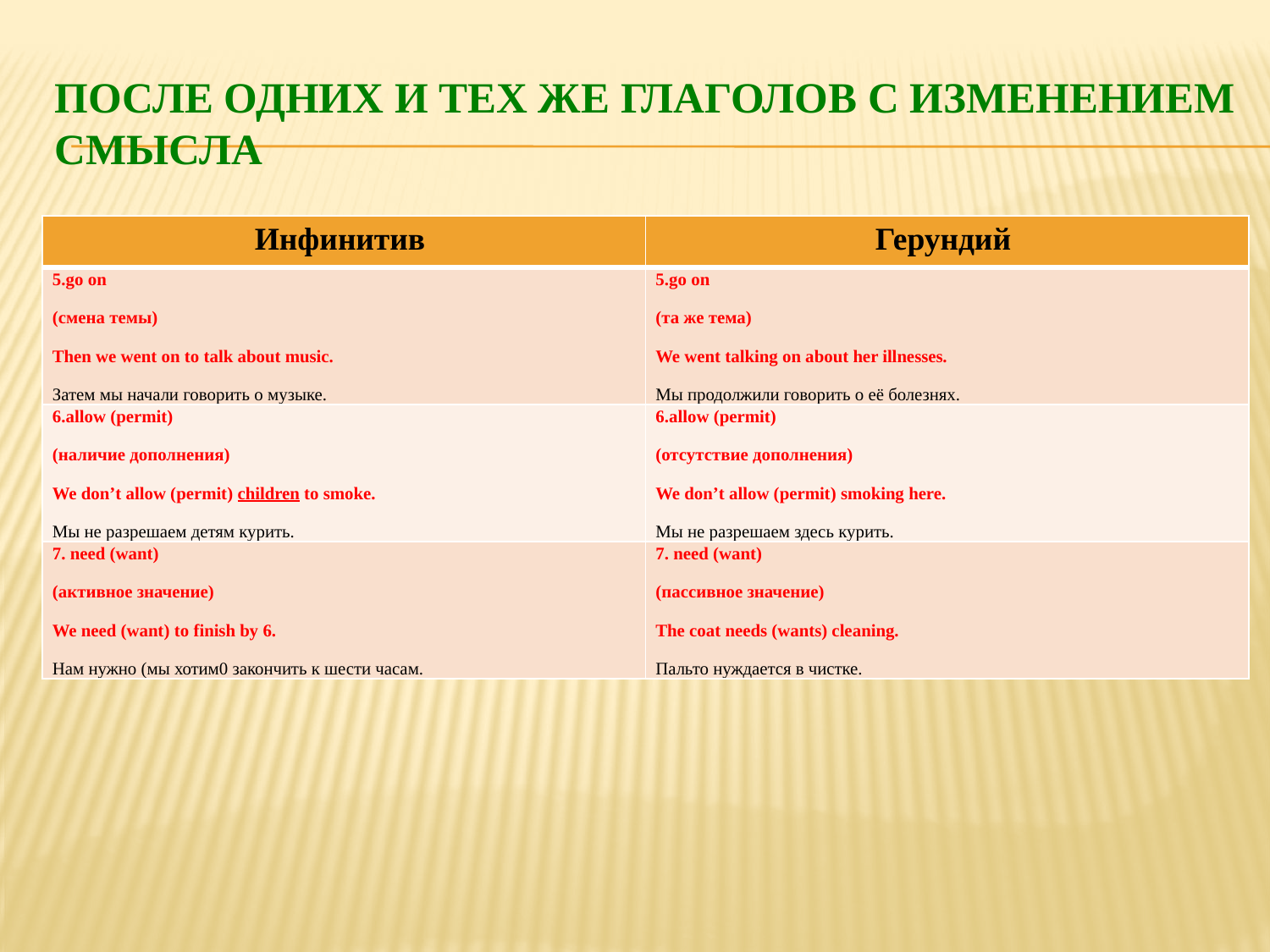

# После одних и тех же глаголов с изменением смысла
| Инфинитив | Герундий |
| --- | --- |
| 5.go on (смена темы) Then we went on to talk about music. Затем мы начали говорить о музыке. | 5.go on (та же тема) We went talking on about her illnesses. Мы продолжили говорить о её болезнях. |
| 6.allow (permit) (наличие дополнения) We don’t allow (permit) children to smoke. Мы не разрешаем детям курить. | 6.allow (permit) (отсутствие дополнения) We don’t allow (permit) smoking here. Мы не разрешаем здесь курить. |
| 7. need (want) (активное значение) We need (want) to finish by 6. Нам нужно (мы хотим0 закончить к шести часам. | 7. need (want) (пассивное значение) The coat needs (wants) cleaning. Пальто нуждается в чистке. |